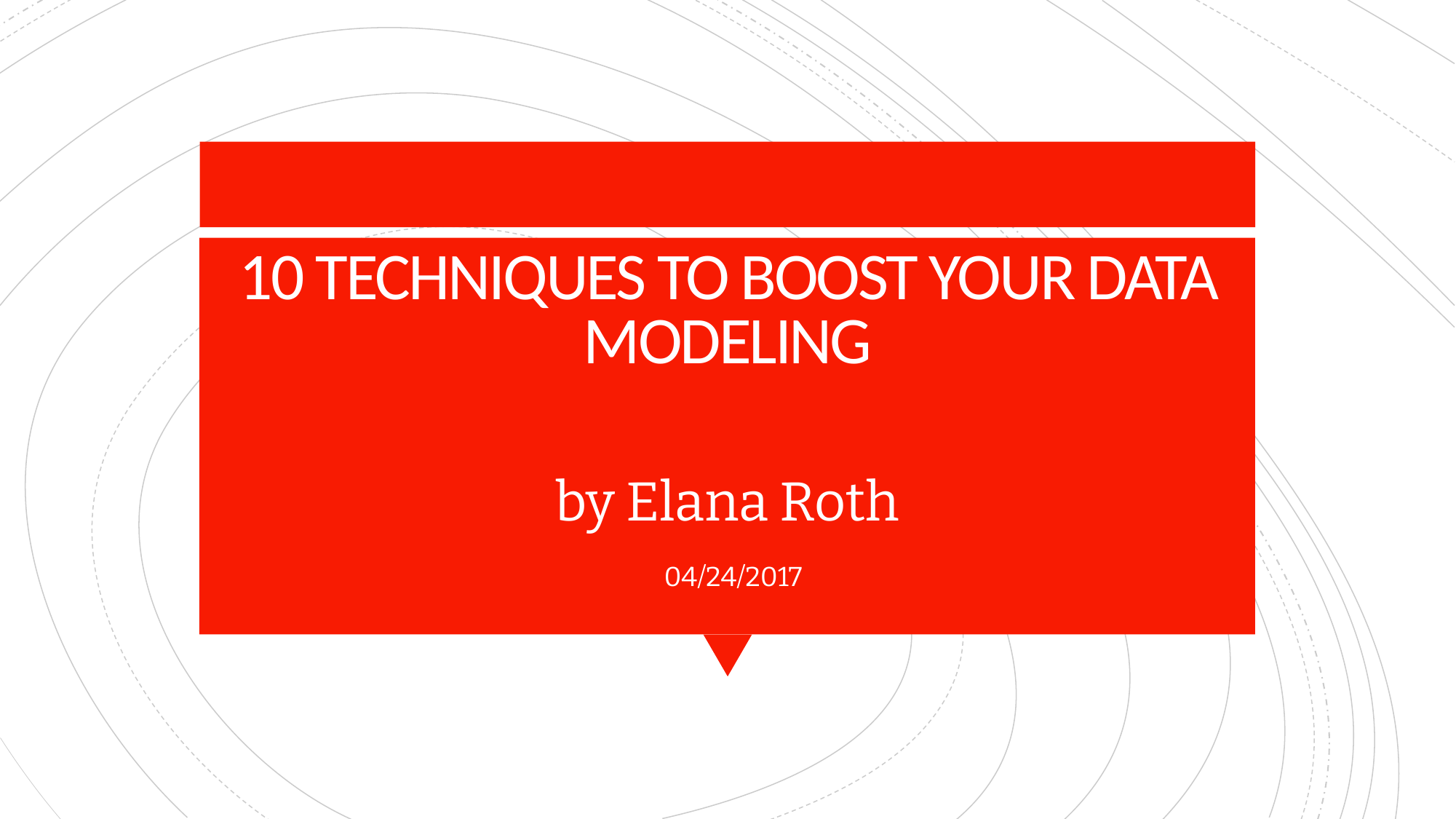

# 10 TECHNIQUES TO BOOST YOUR DATA MODELING
by Elana Roth
 04/24/2017